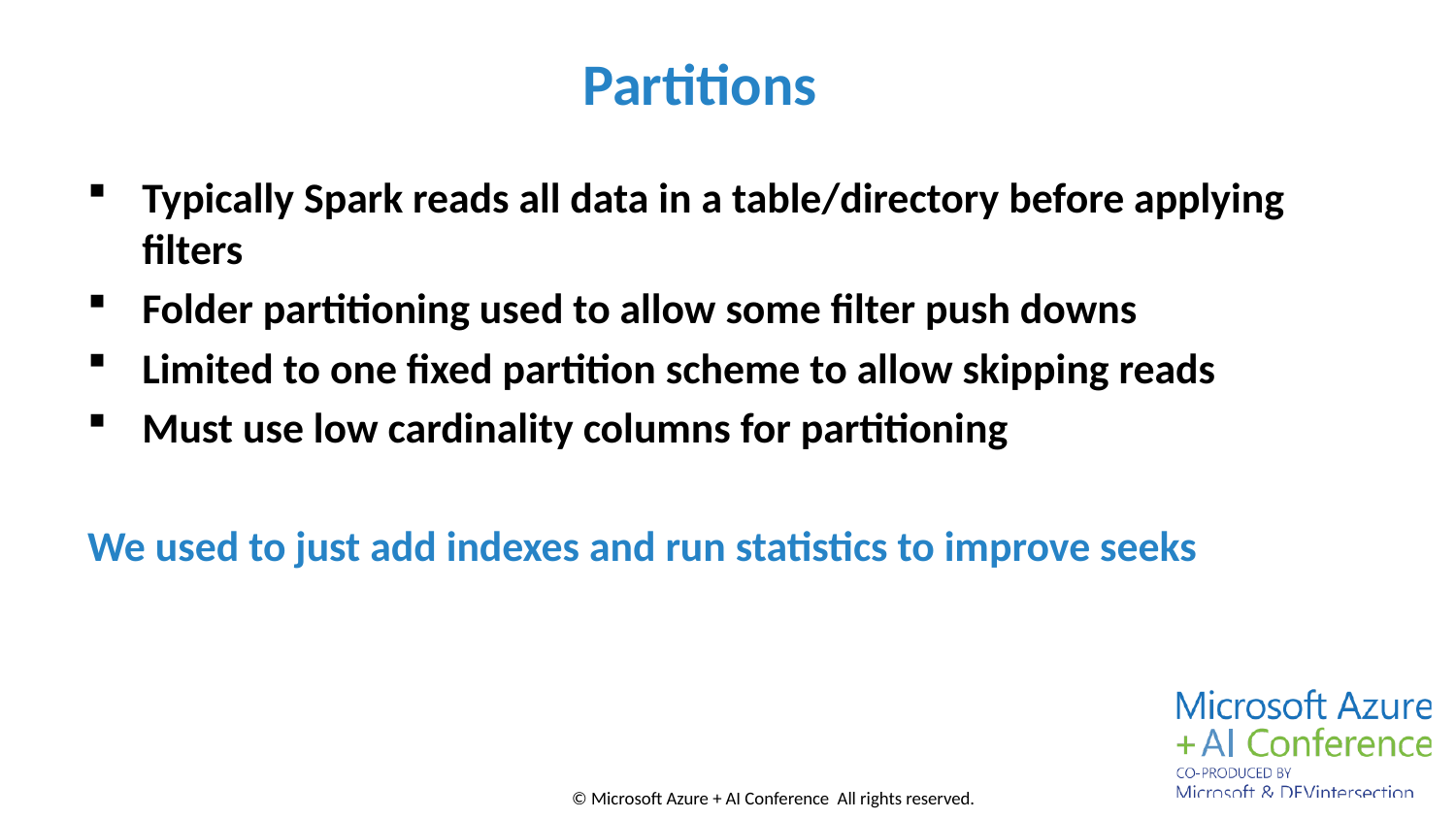

# Partitions
Typically Spark reads all data in a table/directory before applying filters
Folder partitioning used to allow some filter push downs
Limited to one fixed partition scheme to allow skipping reads
Must use low cardinality columns for partitioning

We used to just add indexes and run statistics to improve seeks